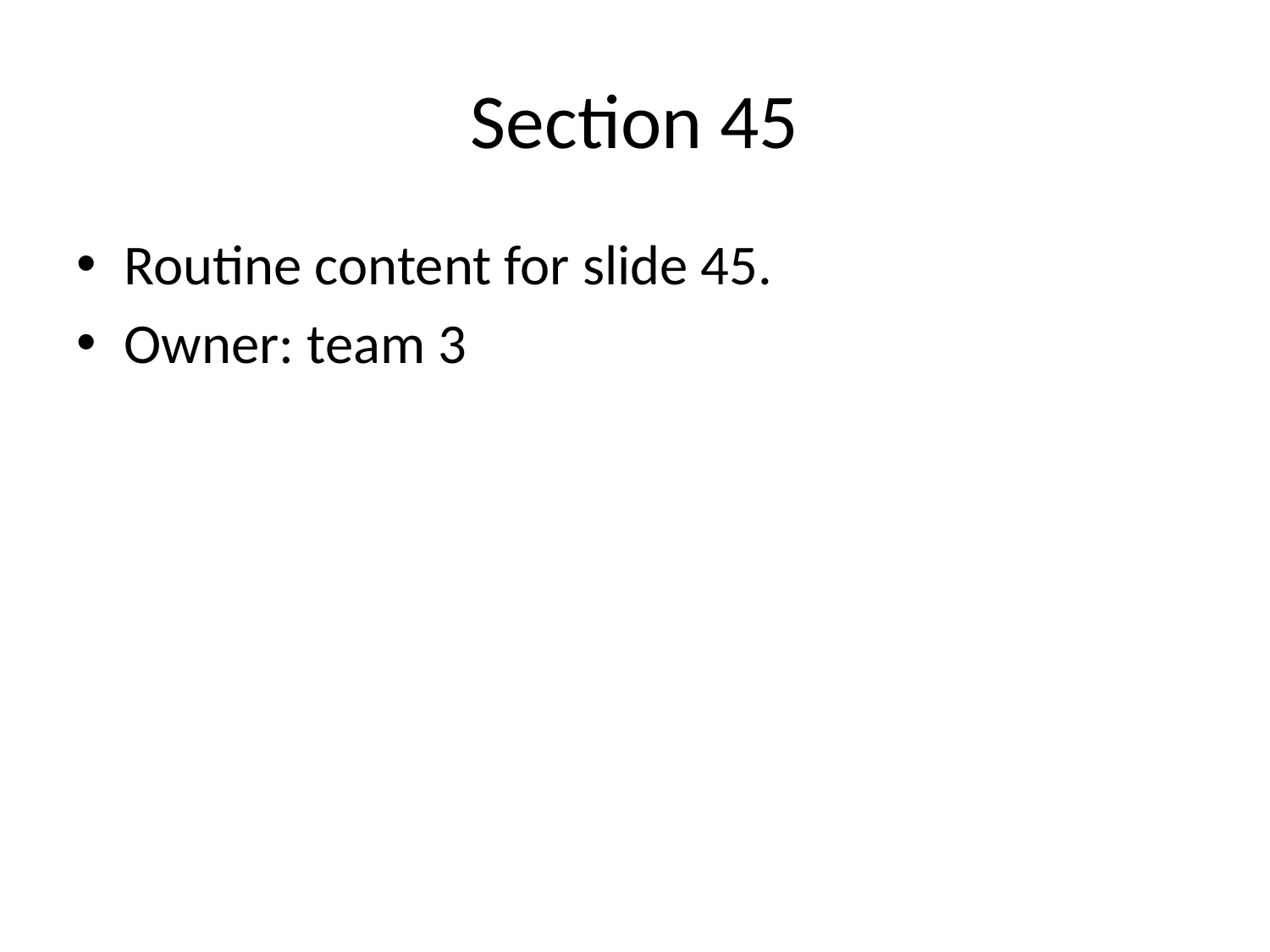

# Section 45
Routine content for slide 45.
Owner: team 3